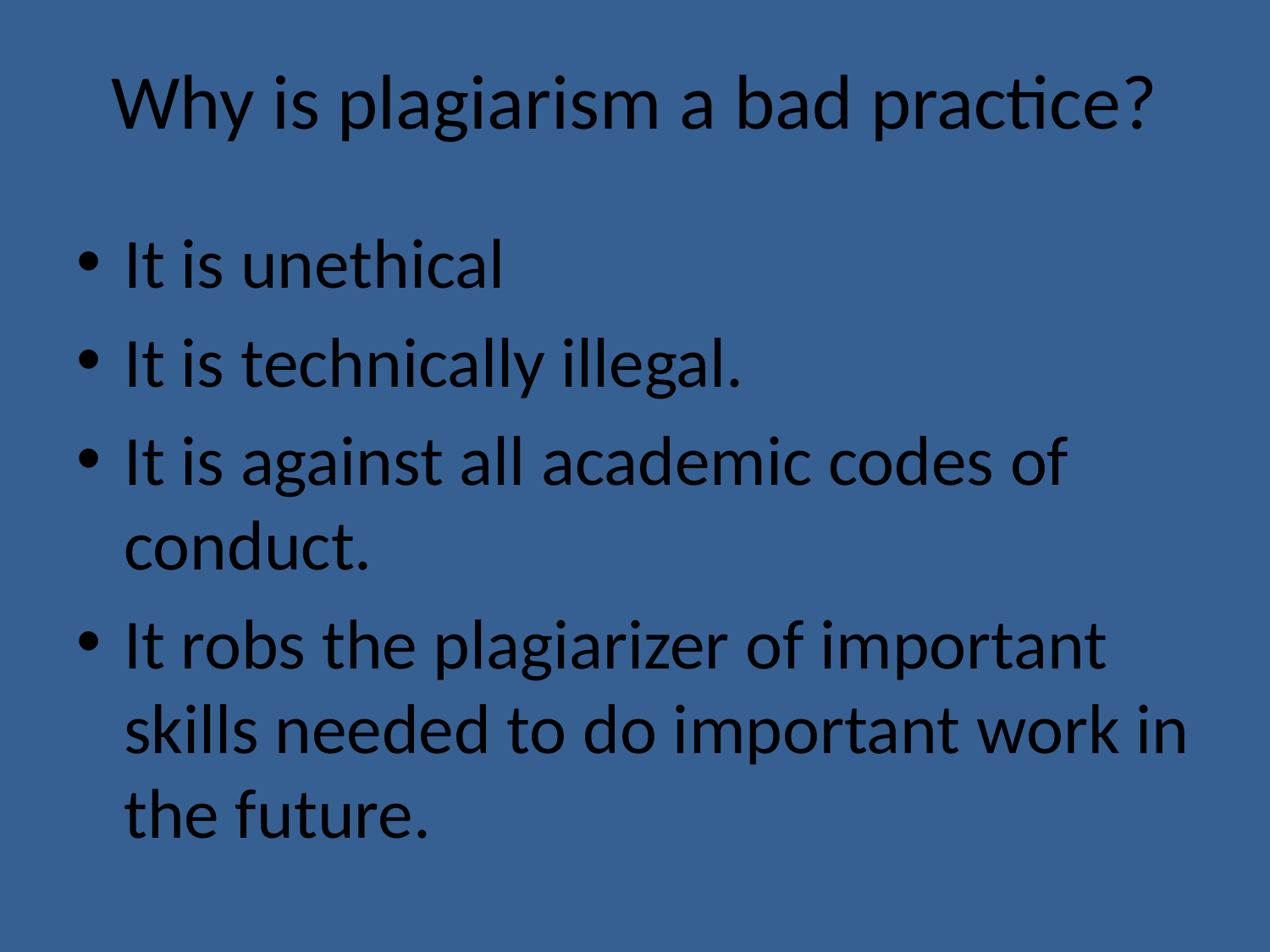

# Why is plagiarism a bad practice?
It is unethical
It is technically illegal.
It is against all academic codes of conduct.
It robs the plagiarizer of important skills needed to do important work in the future.